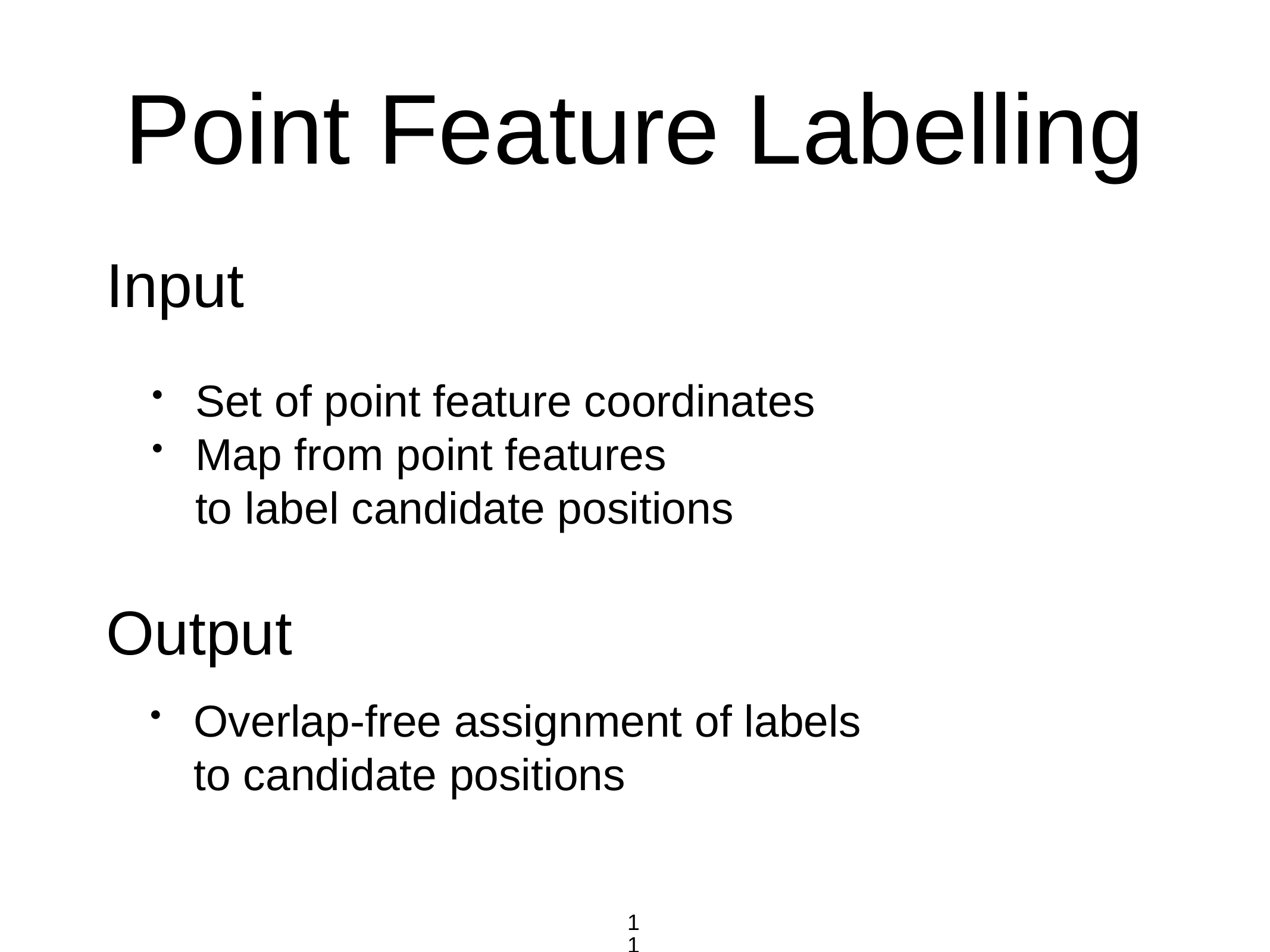

# Point Feature Labelling
Input
Set of point feature coordinates
Map from point features
to label candidate positions
Output
Overlap-free assignment of labels
to candidate positions
11